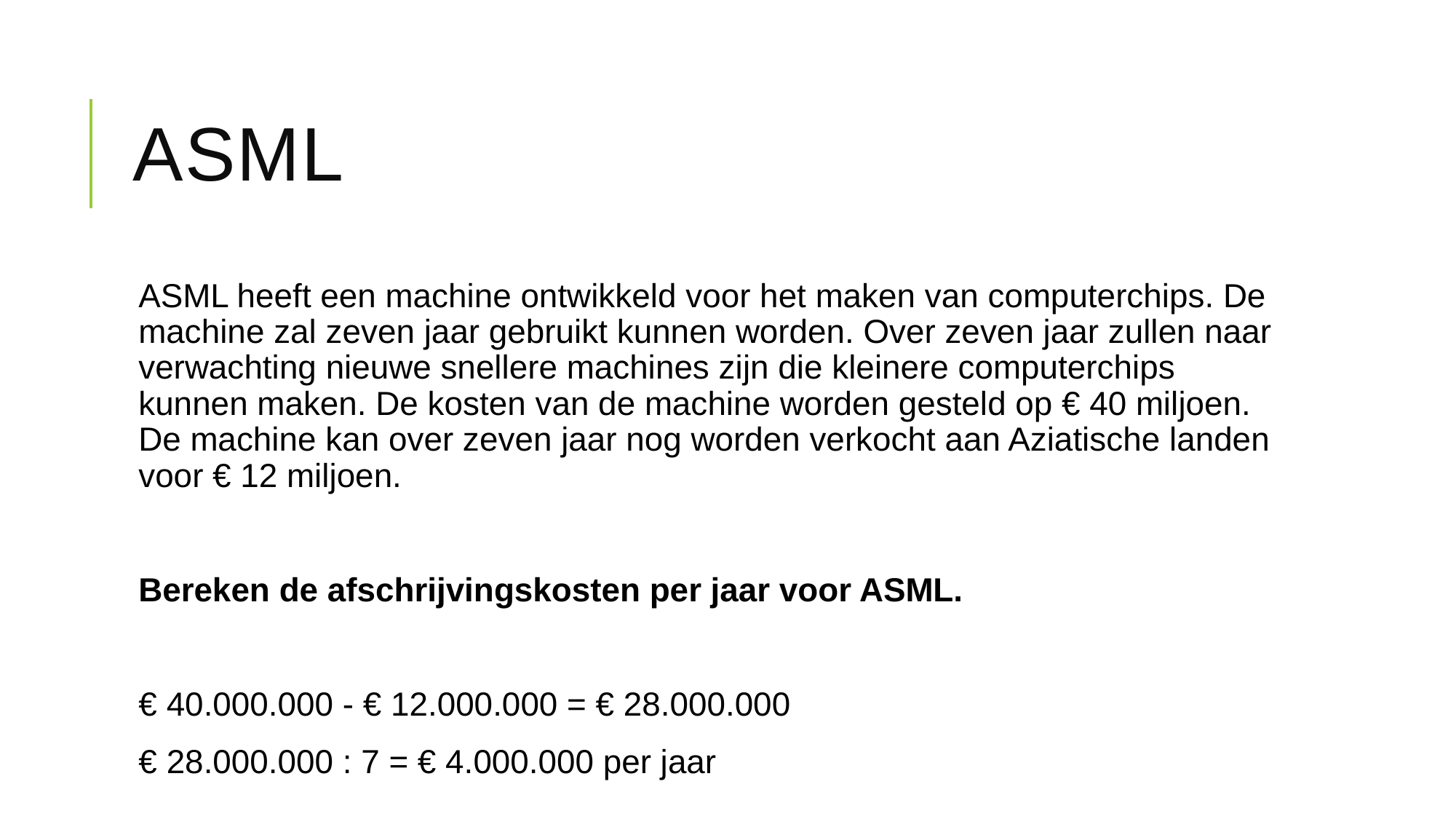

# Asml
ASML heeft een machine ontwikkeld voor het maken van computerchips. De machine zal zeven jaar gebruikt kunnen worden. Over zeven jaar zullen naar verwachting nieuwe snellere machines zijn die kleinere computerchips kunnen maken. De kosten van de machine worden gesteld op € 40 miljoen. De machine kan over zeven jaar nog worden verkocht aan Aziatische landen voor € 12 miljoen.

Bereken de afschrijvingskosten per jaar voor ASML.

€ 40.000.000 - € 12.000.000 = € 28.000.000
€ 28.000.000 : 7 = € 4.000.000 per jaar